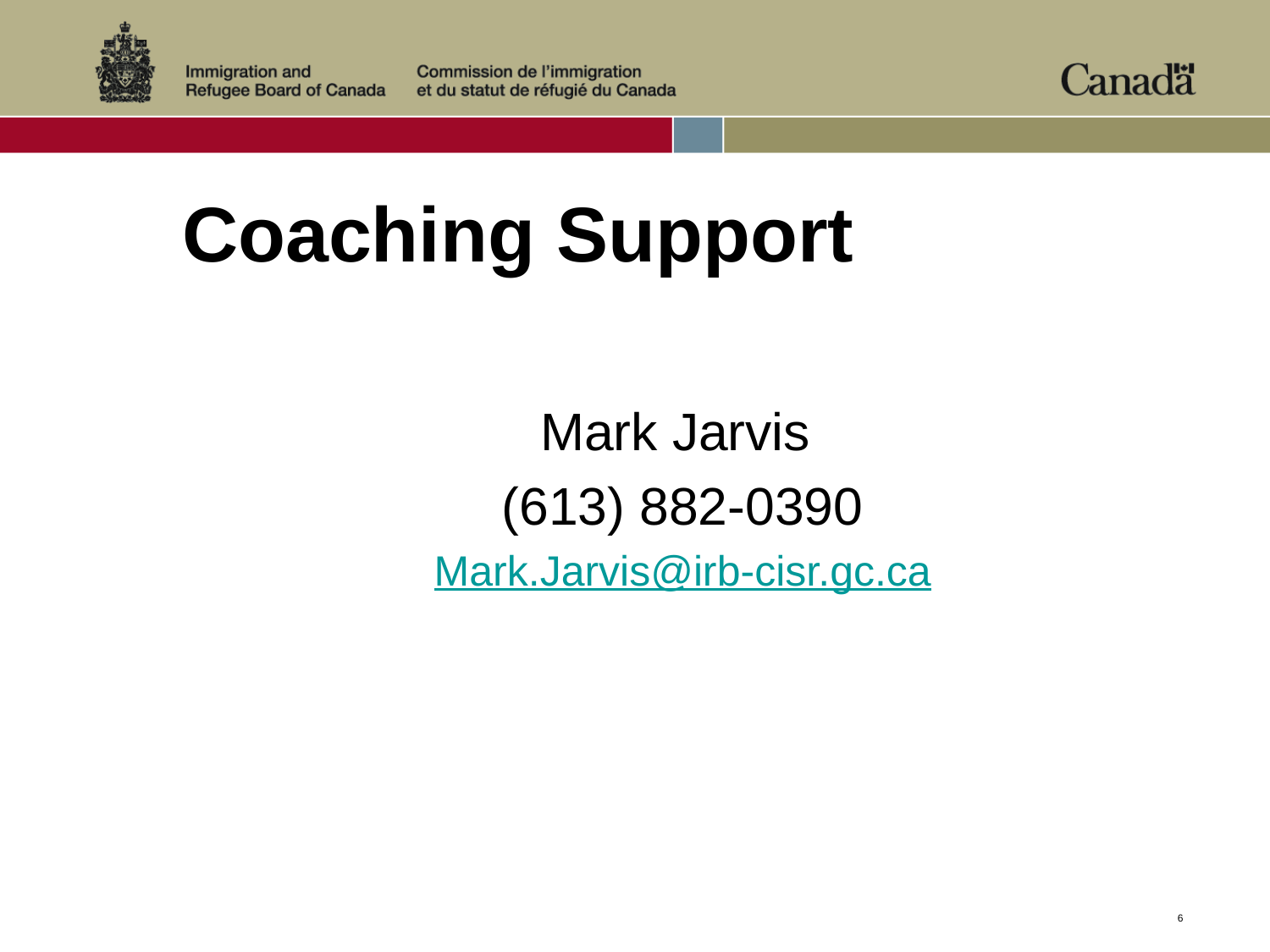

# Coaching Support
Mark Jarvis
(613) 882-0390
Mark.Jarvis@irb-cisr.gc.ca

6